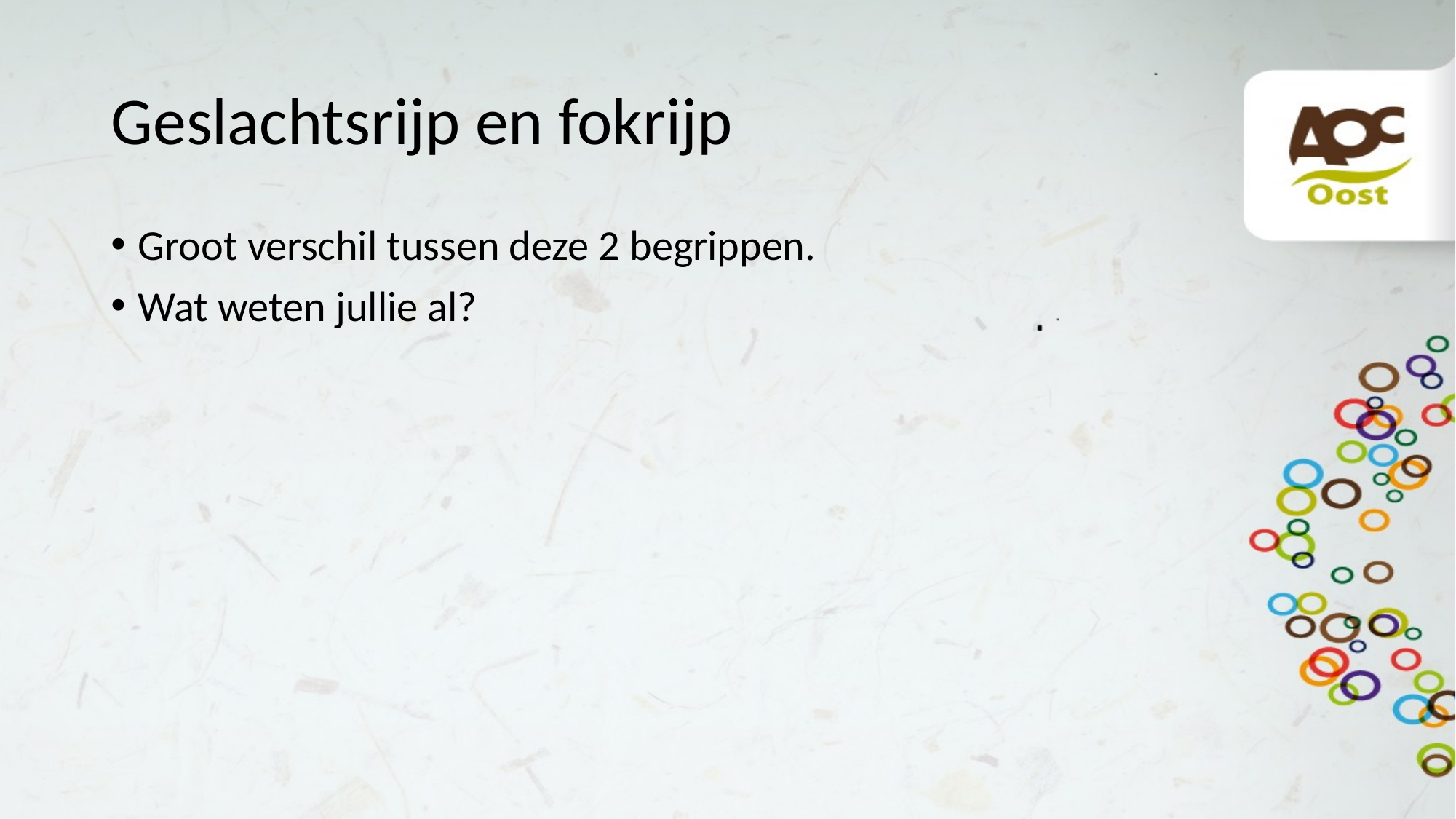

# Geslachtsrijp en fokrijp
Groot verschil tussen deze 2 begrippen.
Wat weten jullie al?